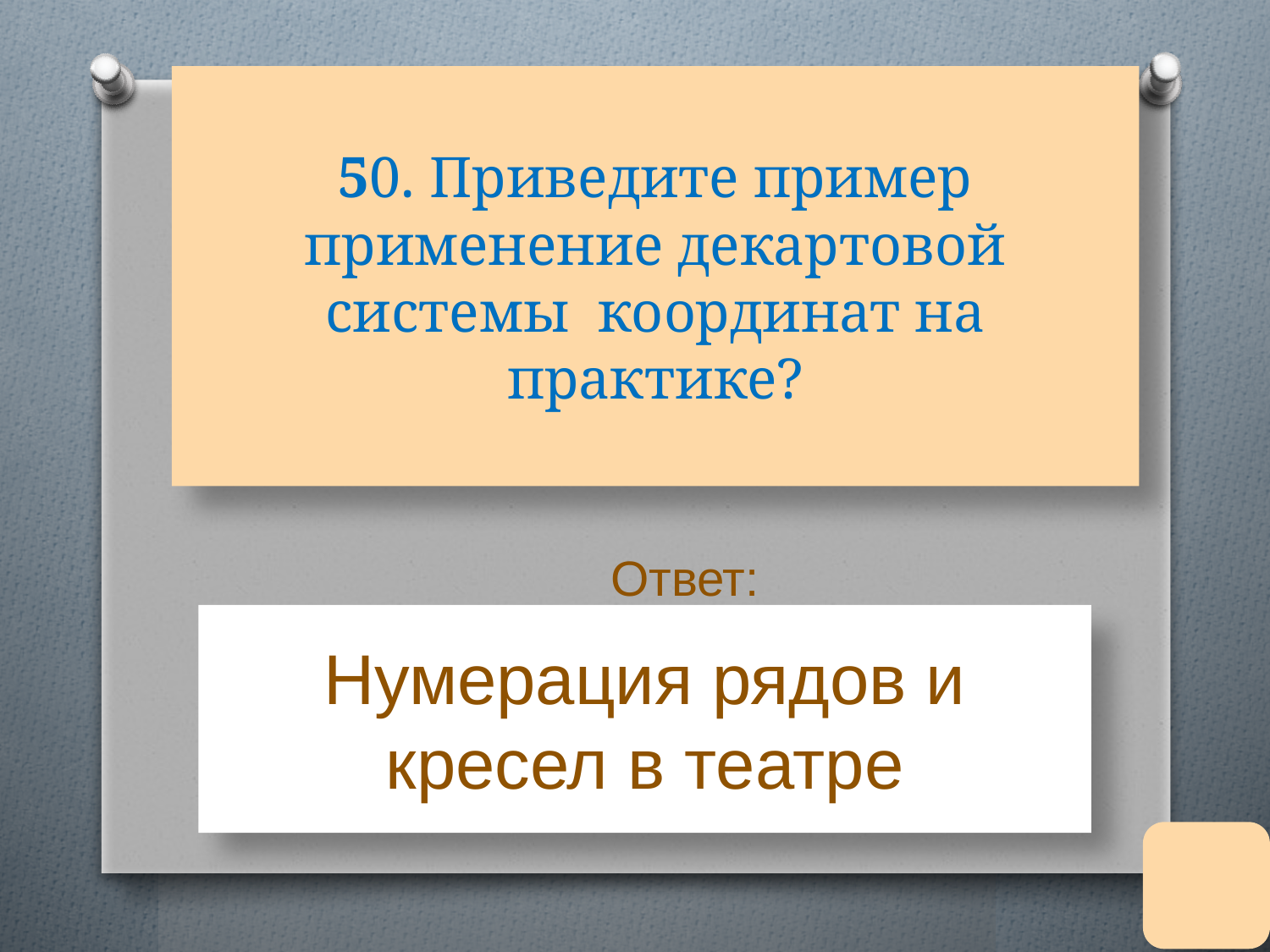

# 50. Приведите пример применение декартовой системы  координат на практике?
Ответ:
Нумерация рядов и кресел в театре